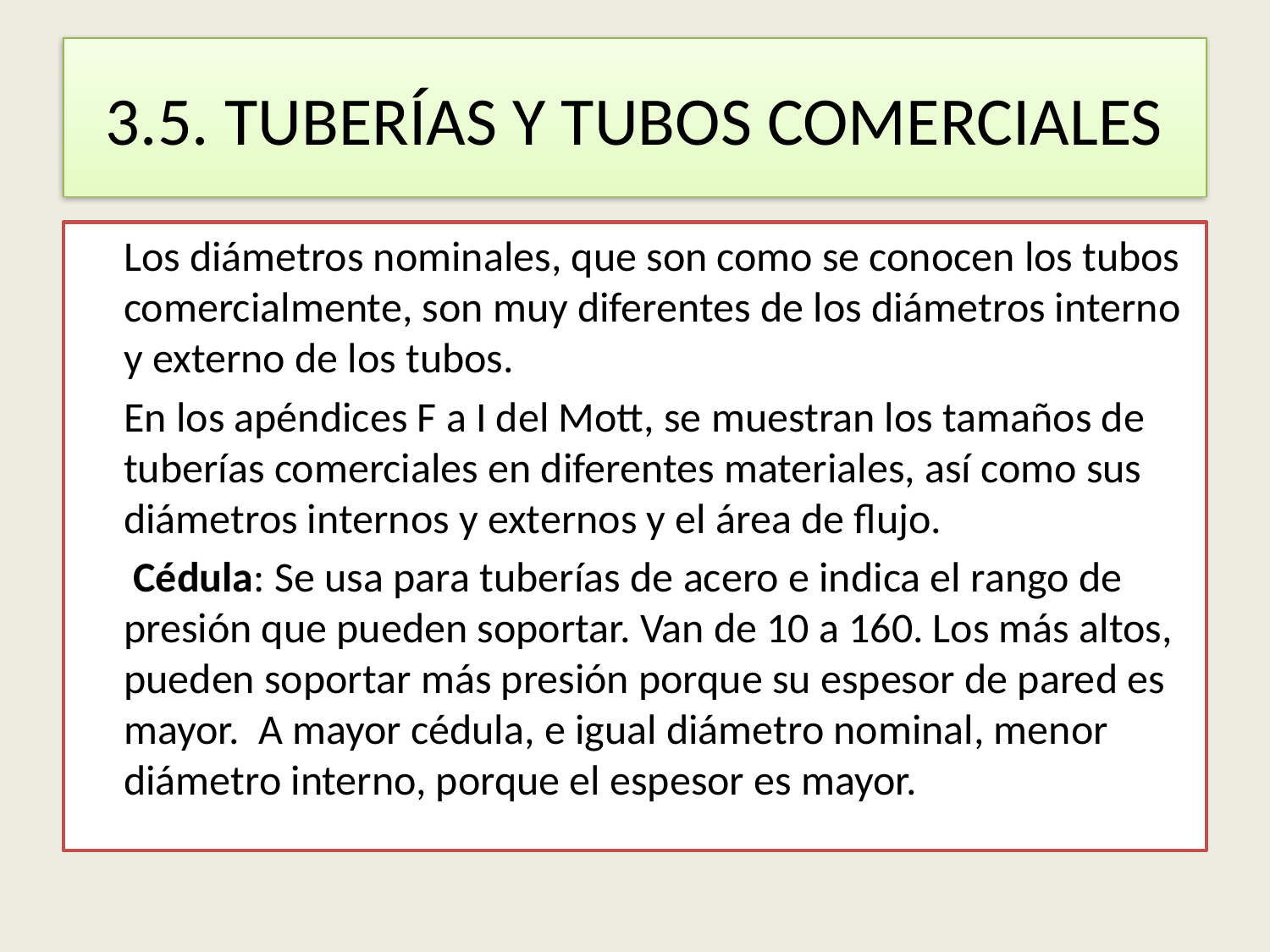

# 3.5. TUBERÍAS Y TUBOS COMERCIALES
	Los diámetros nominales, que son como se conocen los tubos comercialmente, son muy diferentes de los diámetros interno y externo de los tubos.
	En los apéndices F a I del Mott, se muestran los tamaños de tuberías comerciales en diferentes materiales, así como sus diámetros internos y externos y el área de flujo.
      Cédula: Se usa para tuberías de acero e indica el rango de presión que pueden soportar. Van de 10 a 160. Los más altos, pueden soportar más presión porque su espesor de pared es mayor.  A mayor cédula, e igual diámetro nominal, menor diámetro interno, porque el espesor es mayor.